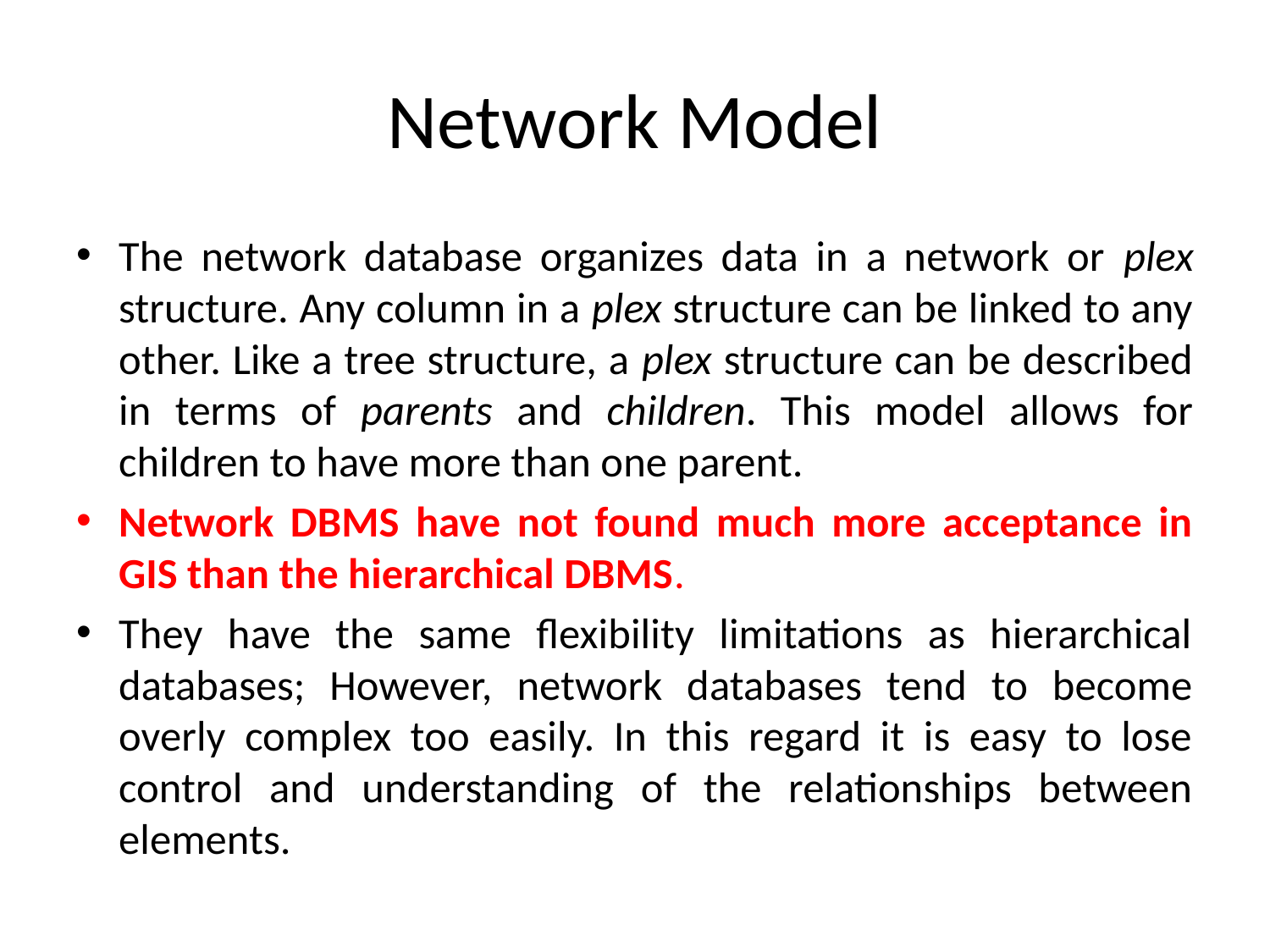

# Network Model
The network database organizes data in a network or plex structure. Any column in a plex structure can be linked to any other. Like a tree structure, a plex structure can be described in terms of parents and children. This model allows for children to have more than one parent.
Network DBMS have not found much more acceptance in GIS than the hierarchical DBMS.
They have the same flexibility limitations as hierarchical databases; However, network databases tend to become overly complex too easily. In this regard it is easy to lose control and understanding of the relationships between elements.